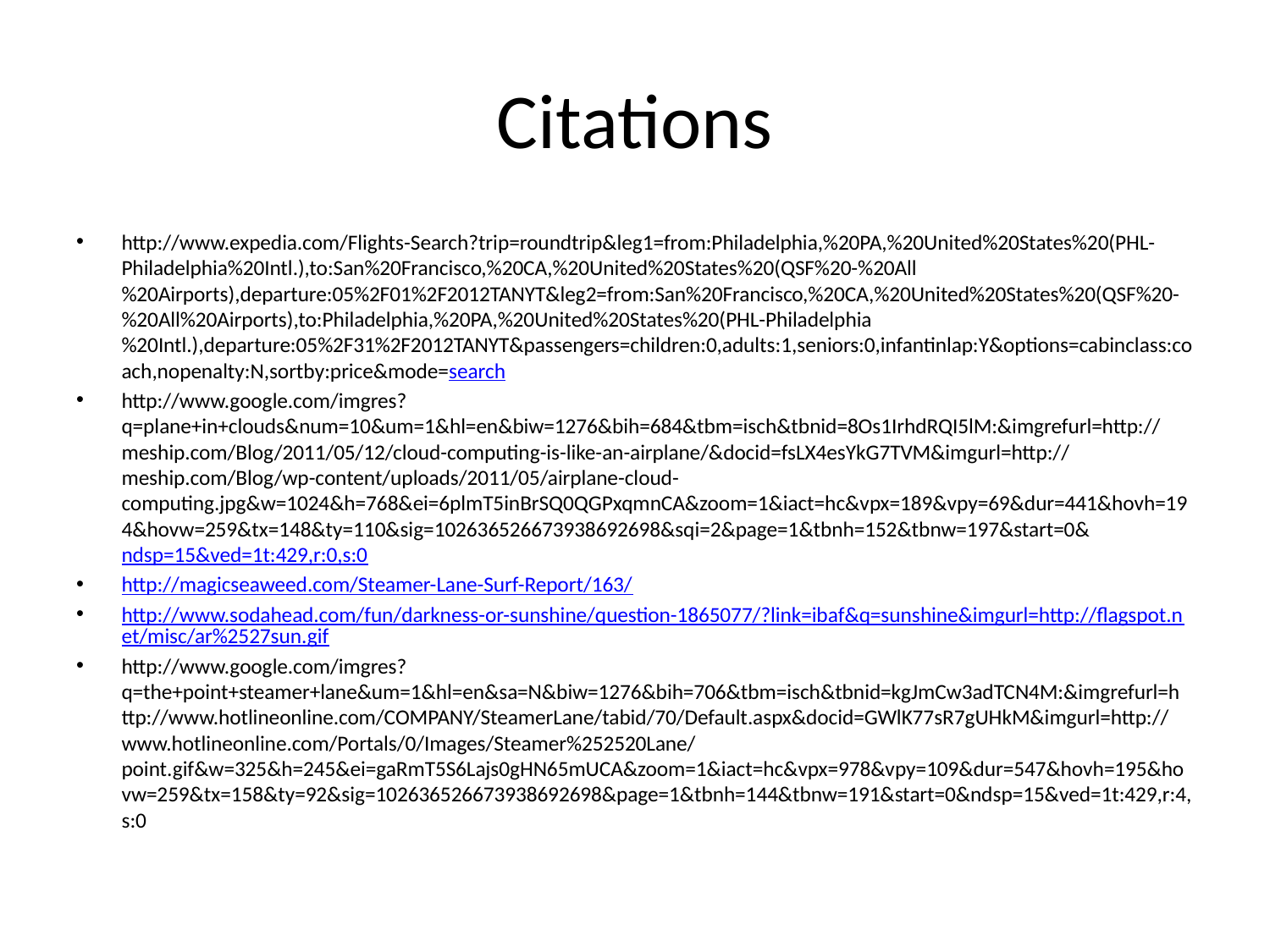

# Citations
http://www.expedia.com/Flights-Search?trip=roundtrip&leg1=from:Philadelphia,%20PA,%20United%20States%20(PHL-Philadelphia%20Intl.),to:San%20Francisco,%20CA,%20United%20States%20(QSF%20-%20All%20Airports),departure:05%2F01%2F2012TANYT&leg2=from:San%20Francisco,%20CA,%20United%20States%20(QSF%20-%20All%20Airports),to:Philadelphia,%20PA,%20United%20States%20(PHL-Philadelphia%20Intl.),departure:05%2F31%2F2012TANYT&passengers=children:0,adults:1,seniors:0,infantinlap:Y&options=cabinclass:coach,nopenalty:N,sortby:price&mode=search
http://www.google.com/imgres?q=plane+in+clouds&num=10&um=1&hl=en&biw=1276&bih=684&tbm=isch&tbnid=8Os1IrhdRQI5lM:&imgrefurl=http://meship.com/Blog/2011/05/12/cloud-computing-is-like-an-airplane/&docid=fsLX4esYkG7TVM&imgurl=http://meship.com/Blog/wp-content/uploads/2011/05/airplane-cloud-computing.jpg&w=1024&h=768&ei=6plmT5inBrSQ0QGPxqmnCA&zoom=1&iact=hc&vpx=189&vpy=69&dur=441&hovh=194&hovw=259&tx=148&ty=110&sig=102636526673938692698&sqi=2&page=1&tbnh=152&tbnw=197&start=0&ndsp=15&ved=1t:429,r:0,s:0
http://magicseaweed.com/Steamer-Lane-Surf-Report/163/
http://www.sodahead.com/fun/darkness-or-sunshine/question-1865077/?link=ibaf&q=sunshine&imgurl=http://flagspot.net/misc/ar%2527sun.gif
http://www.google.com/imgres?q=the+point+steamer+lane&um=1&hl=en&sa=N&biw=1276&bih=706&tbm=isch&tbnid=kgJmCw3adTCN4M:&imgrefurl=http://www.hotlineonline.com/COMPANY/SteamerLane/tabid/70/Default.aspx&docid=GWlK77sR7gUHkM&imgurl=http://www.hotlineonline.com/Portals/0/Images/Steamer%252520Lane/point.gif&w=325&h=245&ei=gaRmT5S6Lajs0gHN65mUCA&zoom=1&iact=hc&vpx=978&vpy=109&dur=547&hovh=195&hovw=259&tx=158&ty=92&sig=102636526673938692698&page=1&tbnh=144&tbnw=191&start=0&ndsp=15&ved=1t:429,r:4,s:0